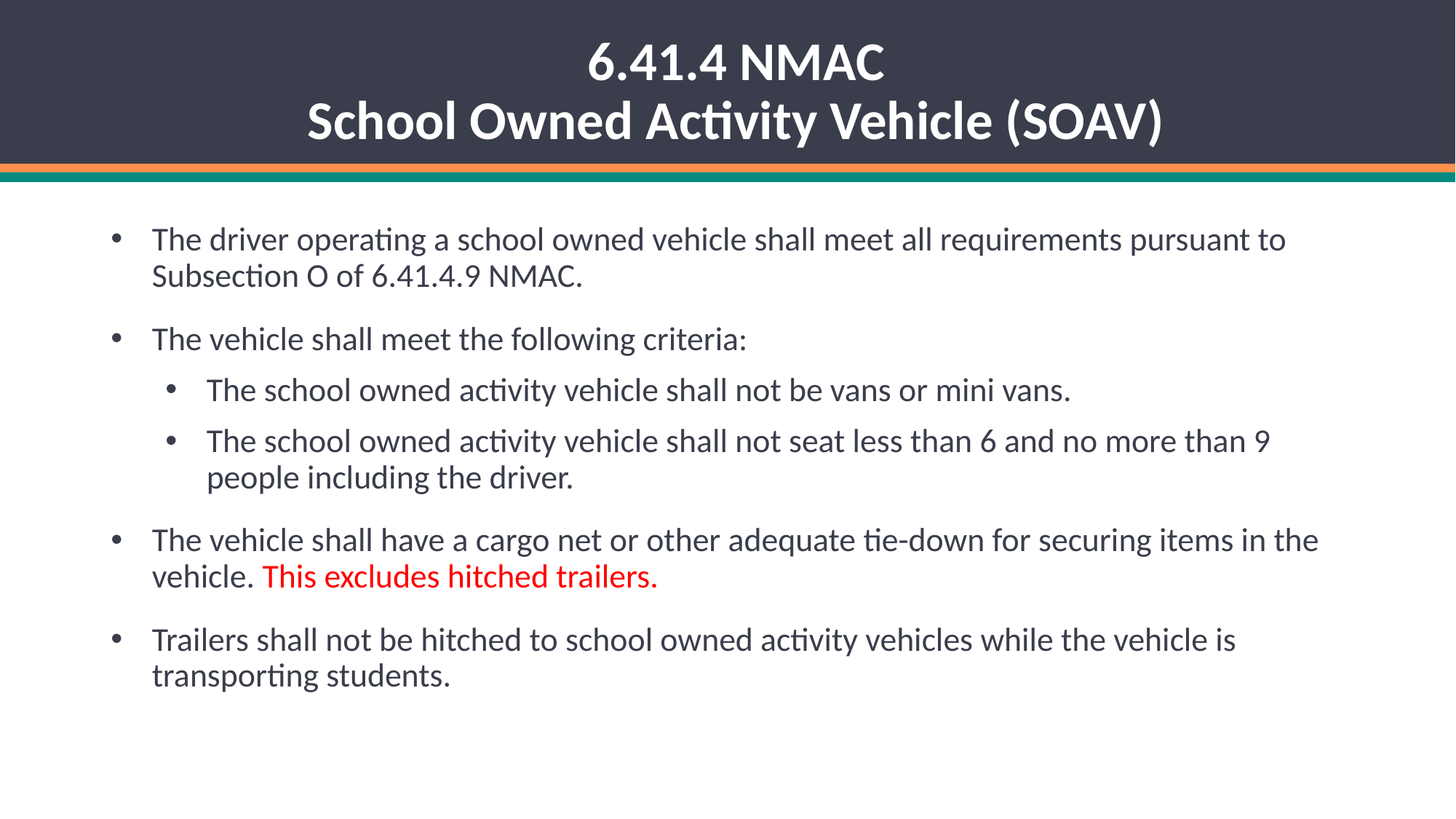

# 6.41.4 NMAC School Owned Activity Vehicle (SOAV)
The driver operating a school owned vehicle shall meet all requirements pursuant to Subsection O of 6.41.4.9 NMAC.
The vehicle shall meet the following criteria:
The school owned activity vehicle shall not be vans or mini vans.
The school owned activity vehicle shall not seat less than 6 and no more than 9 people including the driver.
The vehicle shall have a cargo net or other adequate tie-down for securing items in the vehicle. This excludes hitched trailers.
Trailers shall not be hitched to school owned activity vehicles while the vehicle is transporting students.